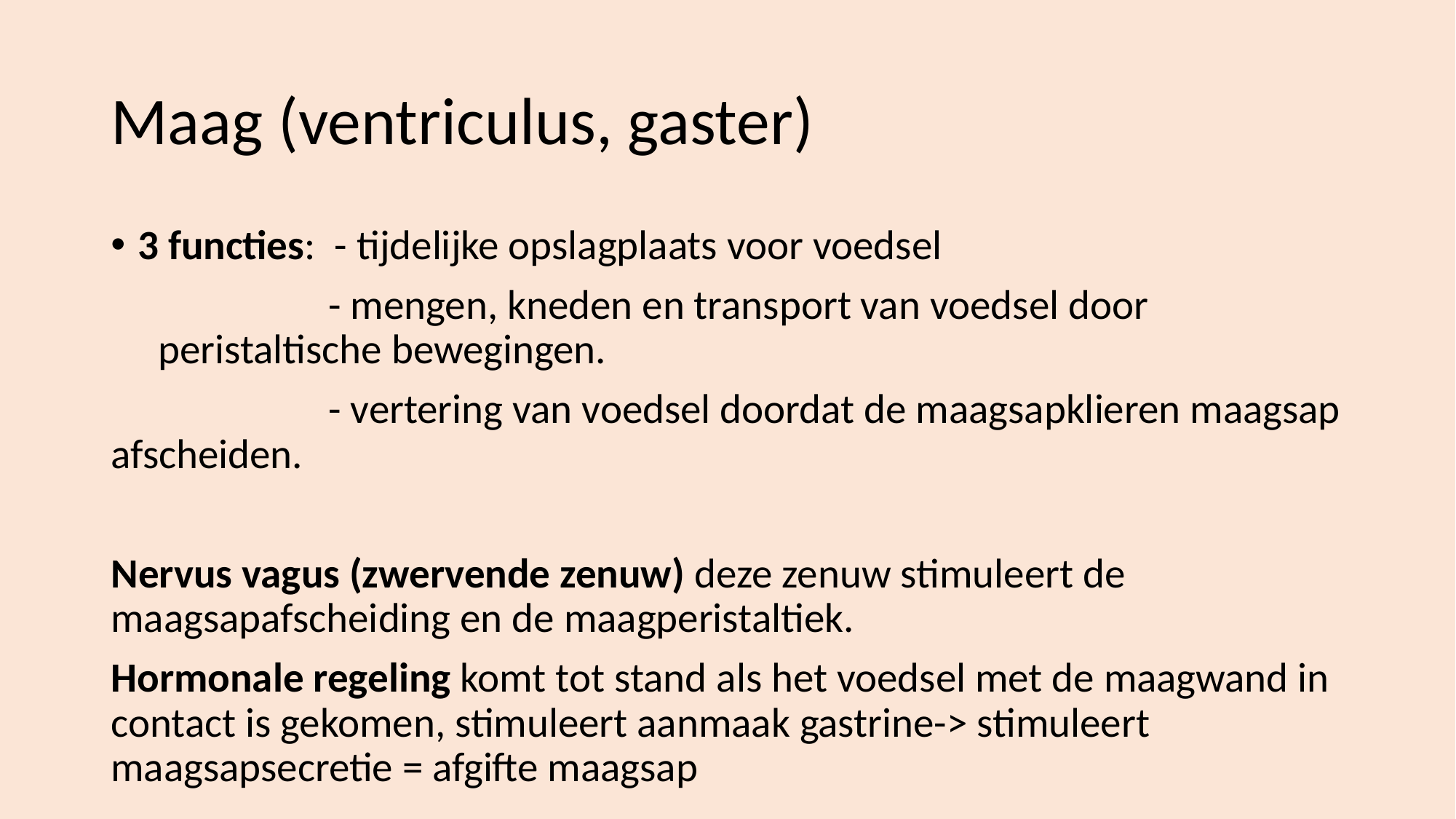

# Maag (ventriculus, gaster)
3 functies:  - tijdelijke opslagplaats voor voedsel
                       - mengen, kneden en transport van voedsel door                          peristaltische bewegingen.
                       - vertering van voedsel doordat de maagsapklieren maagsap afscheiden.

Nervus vagus (zwervende zenuw) deze zenuw stimuleert de maagsapafscheiding en de maagperistaltiek.
Hormonale regeling komt tot stand als het voedsel met de maagwand in contact is gekomen, stimuleert aanmaak gastrine-> stimuleert maagsapsecretie = afgifte maagsap